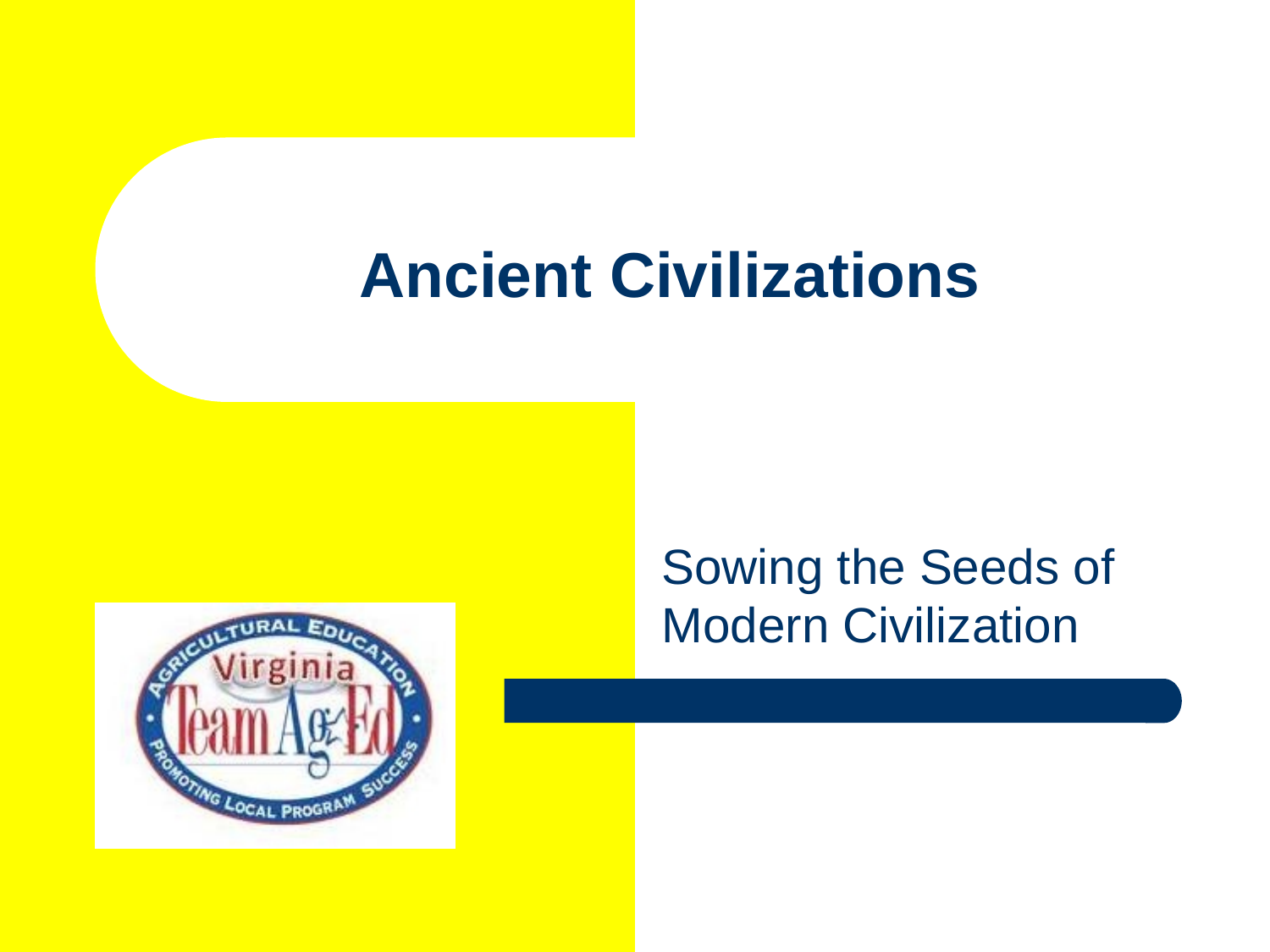

# Ancient Civilizations
Sowing the Seeds of Modern Civilization